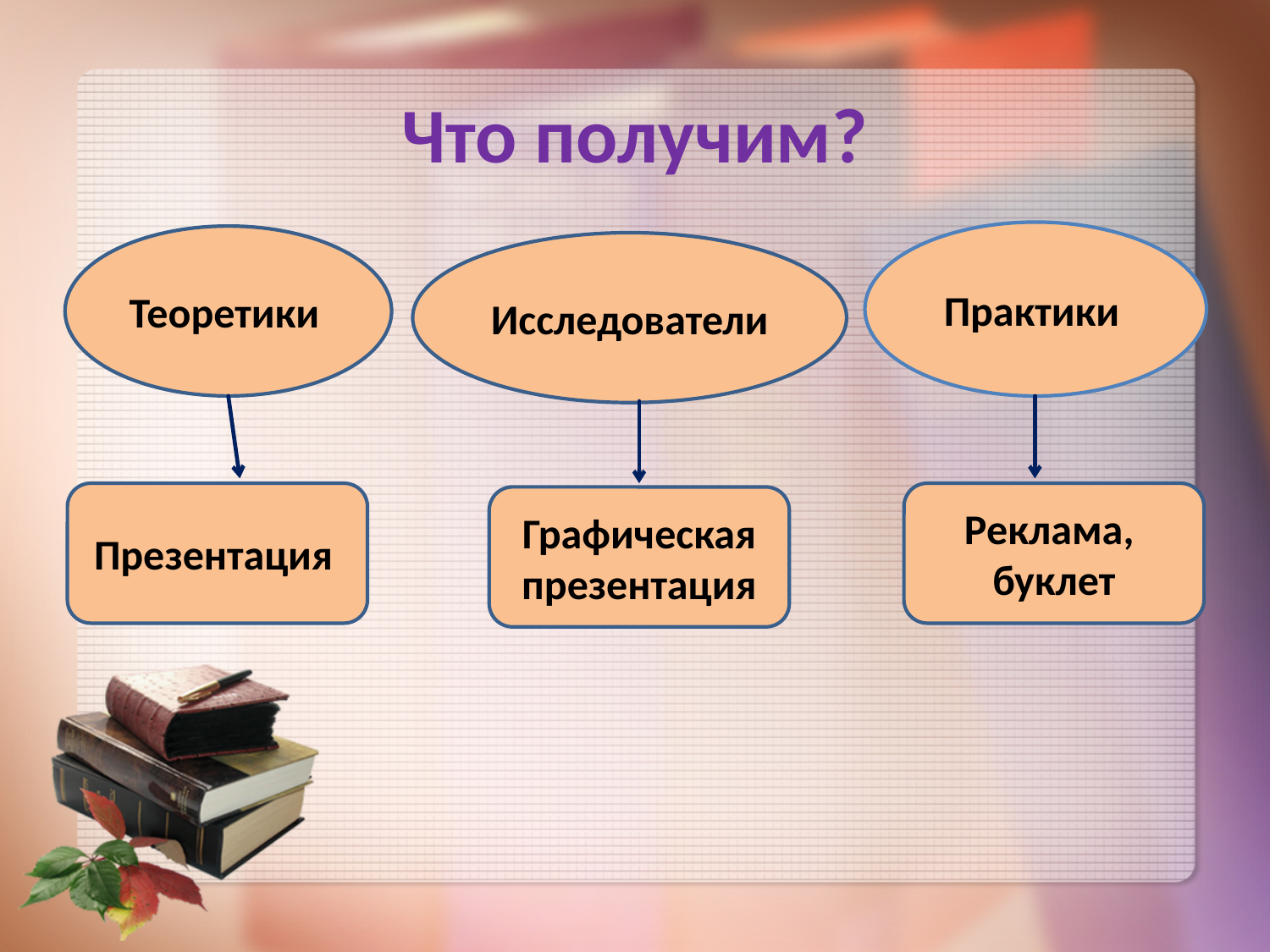

# Что получим?

Практики
Теоретики
Исследователи
Презентация
Реклама,  буклет
Графическая презентация